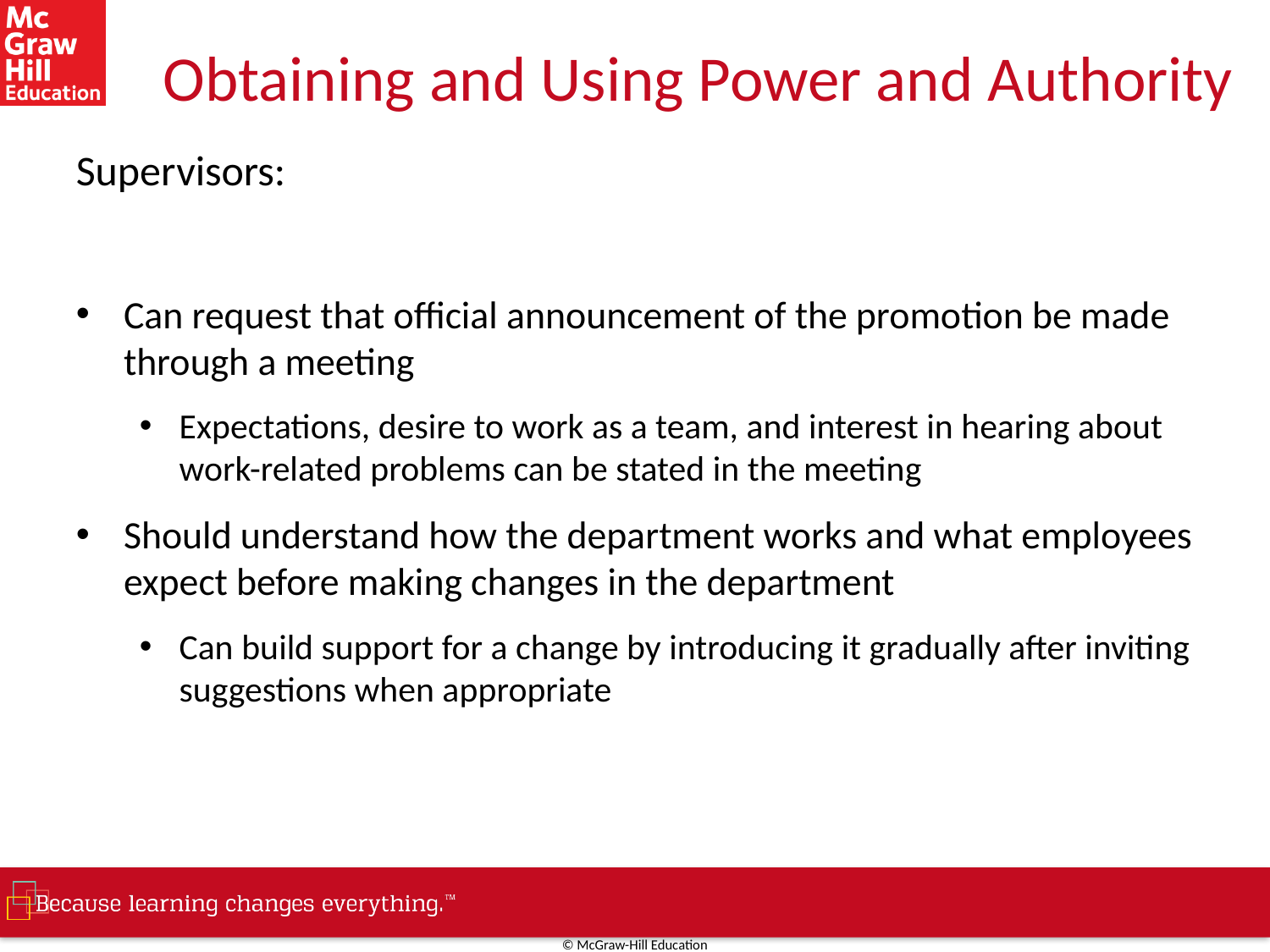

# Obtaining and Using Power and Authority
Supervisors:

Can request that official announcement of the promotion be made through a meeting
Expectations, desire to work as a team, and interest in hearing about work-related problems can be stated in the meeting
Should understand how the department works and what employees expect before making changes in the department
Can build support for a change by introducing it gradually after inviting suggestions when appropriate